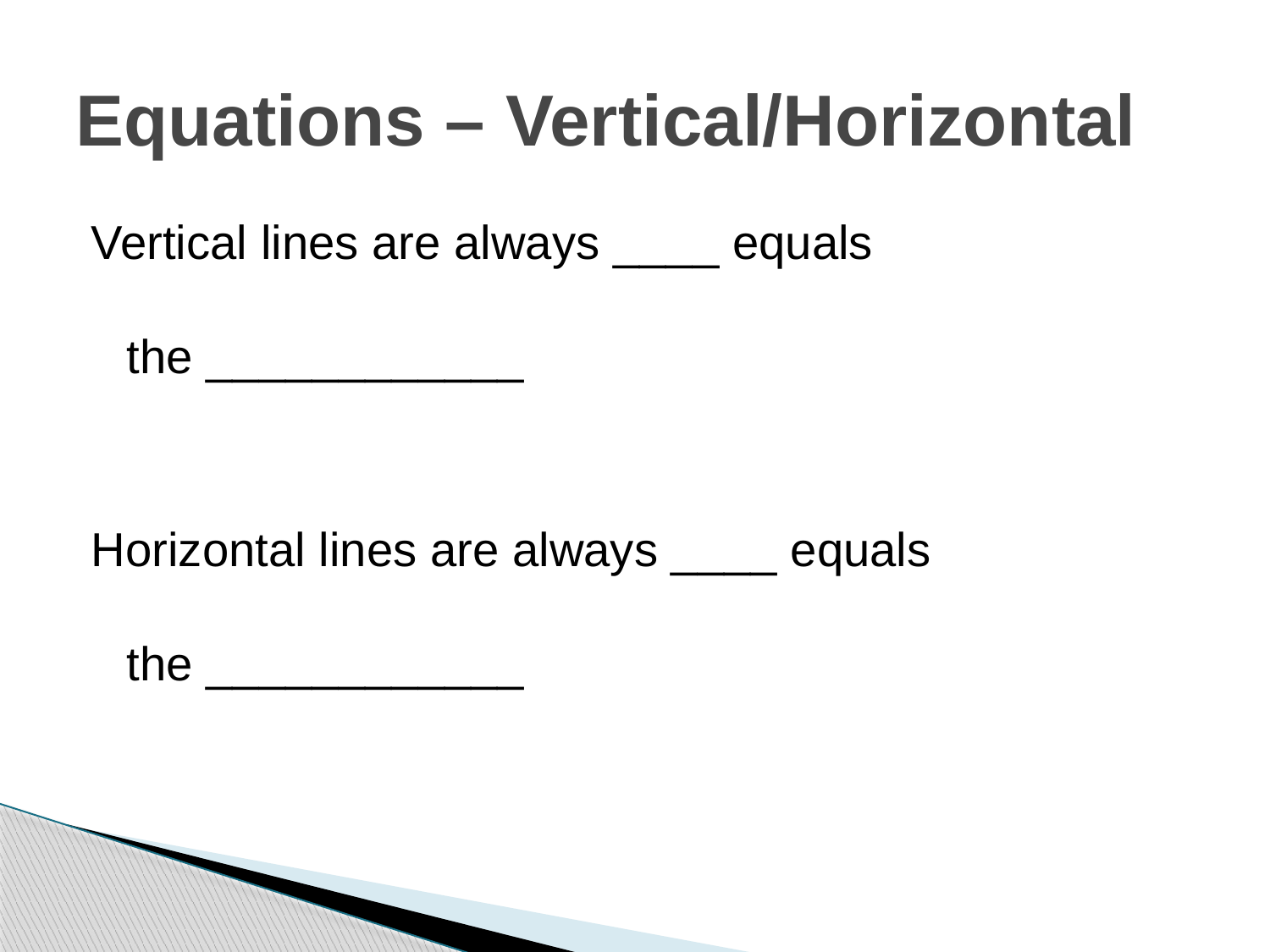

# Equations – Vertical/Horizontal
Vertical lines are always ____ equals
the ____________

Horizontal lines are always ____ equals
the ____________